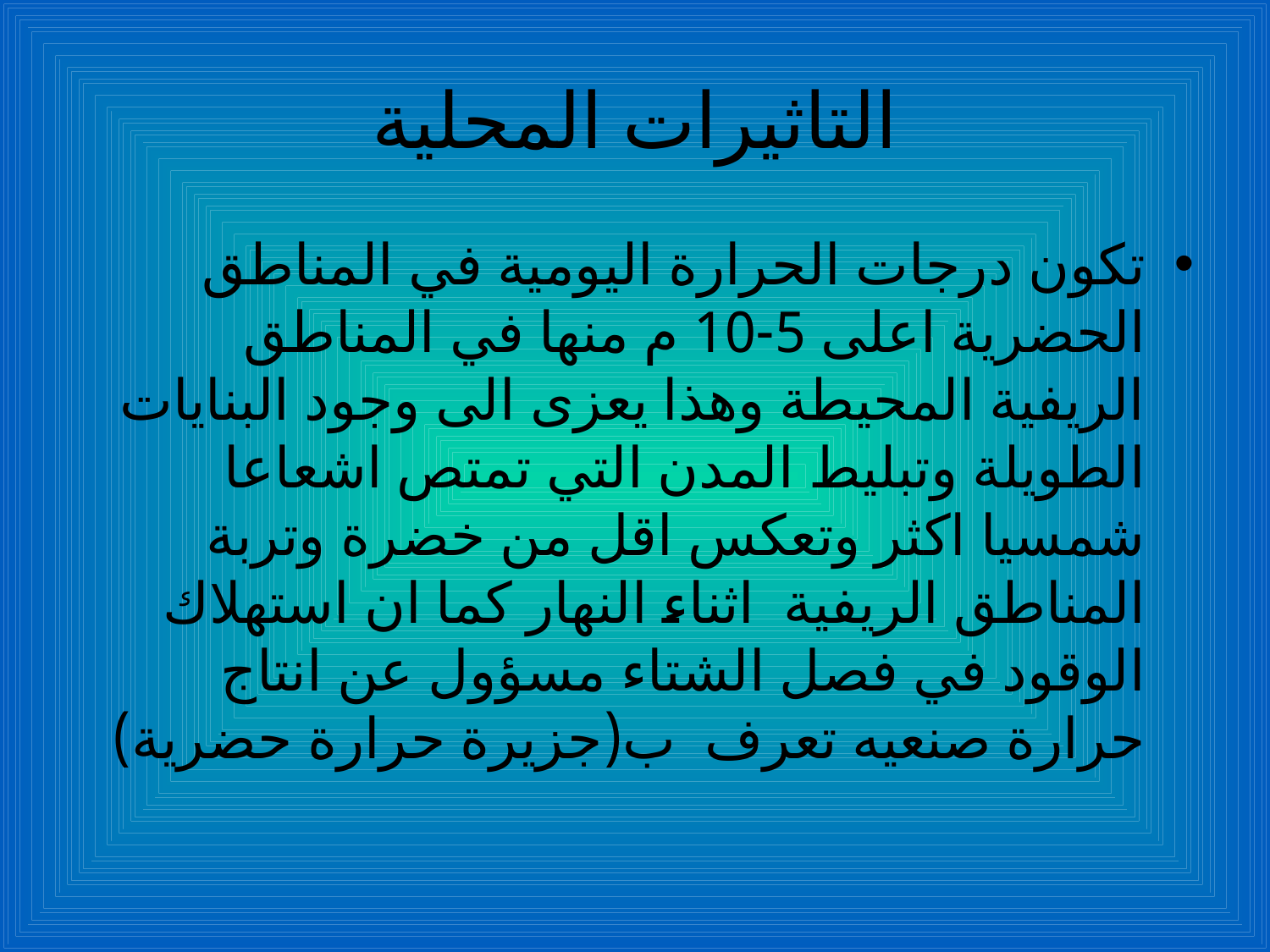

# التاثيرات المحلية
تكون درجات الحرارة اليومية في المناطق الحضرية اعلى 5-10 م منها في المناطق الريفية المحيطة وهذا يعزى الى وجود البنايات الطويلة وتبليط المدن التي تمتص اشعاعا شمسيا اكثر وتعكس اقل من خضرة وتربة المناطق الريفية  اثناء النهار كما ان استهلاك الوقود في فصل الشتاء مسؤول عن انتاج حرارة صنعيه تعرف  ب(جزيرة حرارة حضرية)